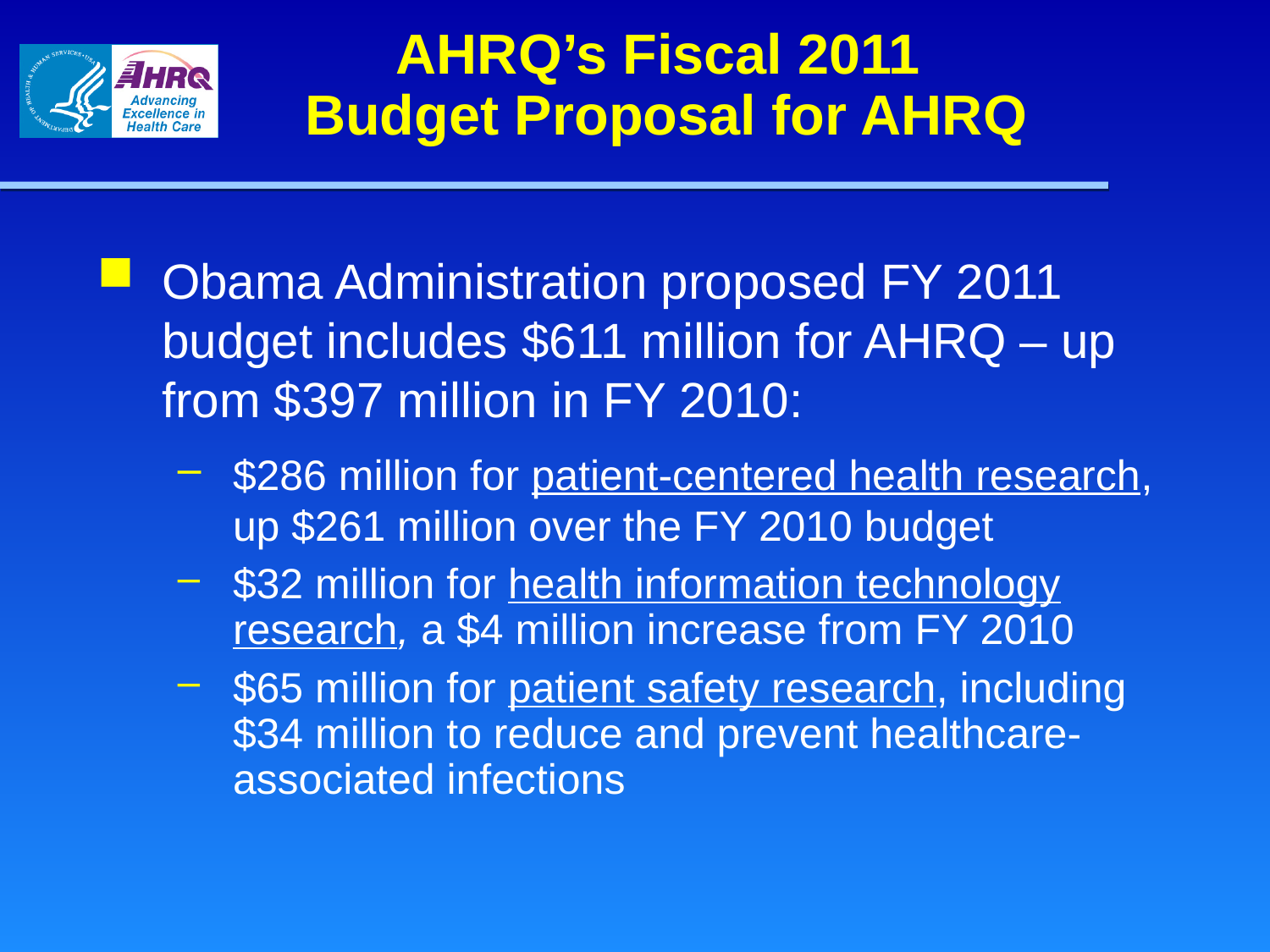

AHRQ’s Fiscal 2011
Budget Proposal for AHRQ
Obama Administration proposed FY 2011 budget includes $611 million for AHRQ – up from $397 million in FY 2010:
$286 million for patient-centered health research, up $261 million over the FY 2010 budget
$32 million for health information technology research, a $4 million increase from FY 2010
$65 million for patient safety research, including $34 million to reduce and prevent healthcare-associated infections